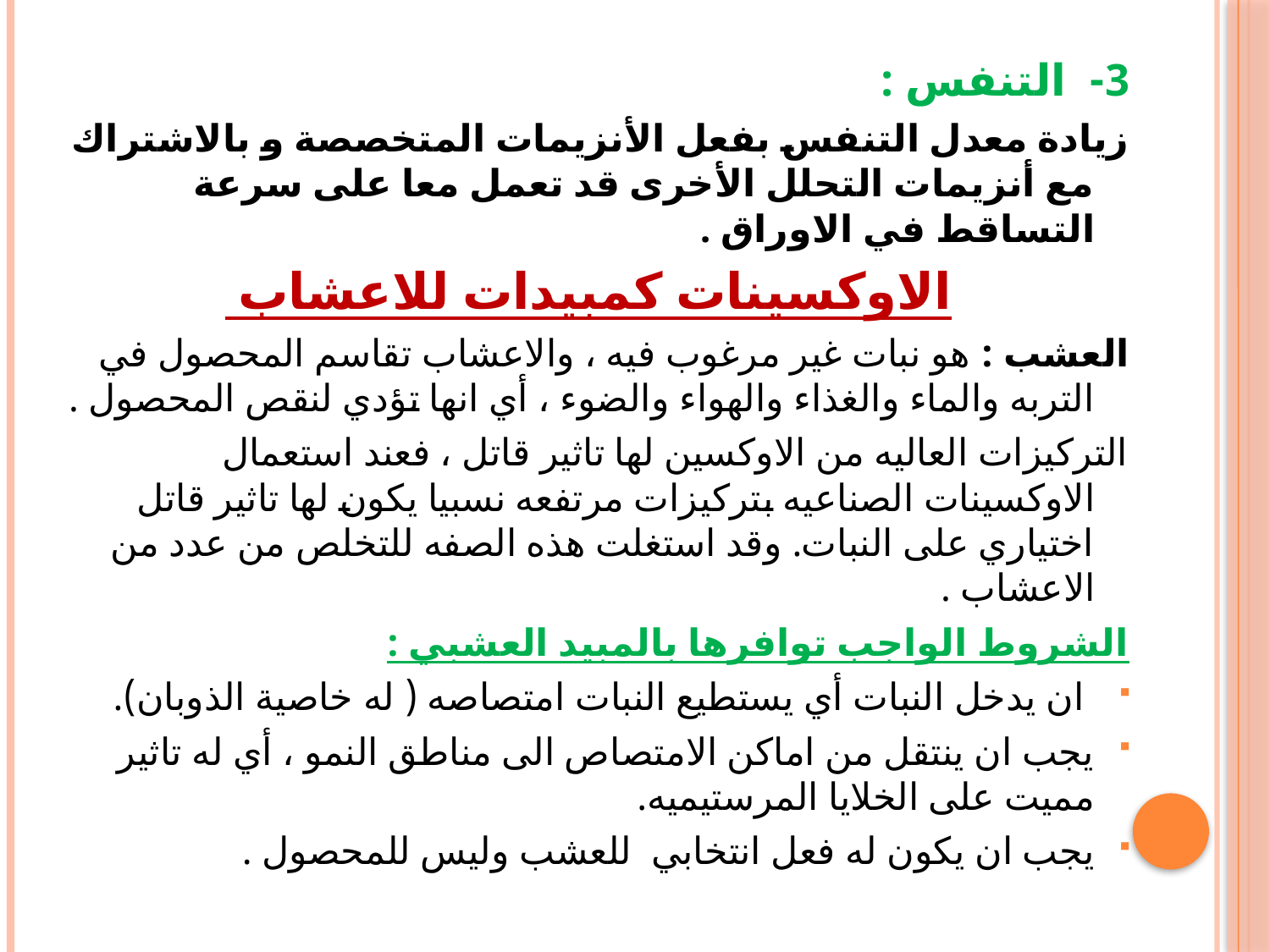

3-  التنفس :
زیادة معدل التنفس بفعل الأنزیمات المتخصصة و بالاشتراك مع أنزیمات التحلل الأخرى قد تعمل معا على سرعة  التساقط في الاوراق .
الاوكسينات كمبيدات للاعشاب
العشب : هو نبات غير مرغوب فيه ، والاعشاب تقاسم المحصول في التربه والماء والغذاء والهواء والضوء ، أي انها تؤدي لنقص المحصول .
التركيزات العاليه من الاوكسين لها تاثير قاتل ، فعند استعمال الاوكسينات الصناعيه بتركيزات مرتفعه نسبيا يكون لها تاثير قاتل اختياري على النبات. وقد استغلت هذه الصفه للتخلص من عدد من الاعشاب .
الشروط الواجب توافرها بالمبيد العشبي :
 ان يدخل النبات أي يستطيع النبات امتصاصه ( له خاصية الذوبان).
يجب ان ينتقل من اماكن الامتصاص الى مناطق النمو ، أي له تاثير مميت على الخلايا المرستيميه.
يجب ان يكون له فعل انتخابي  للعشب وليس للمحصول .